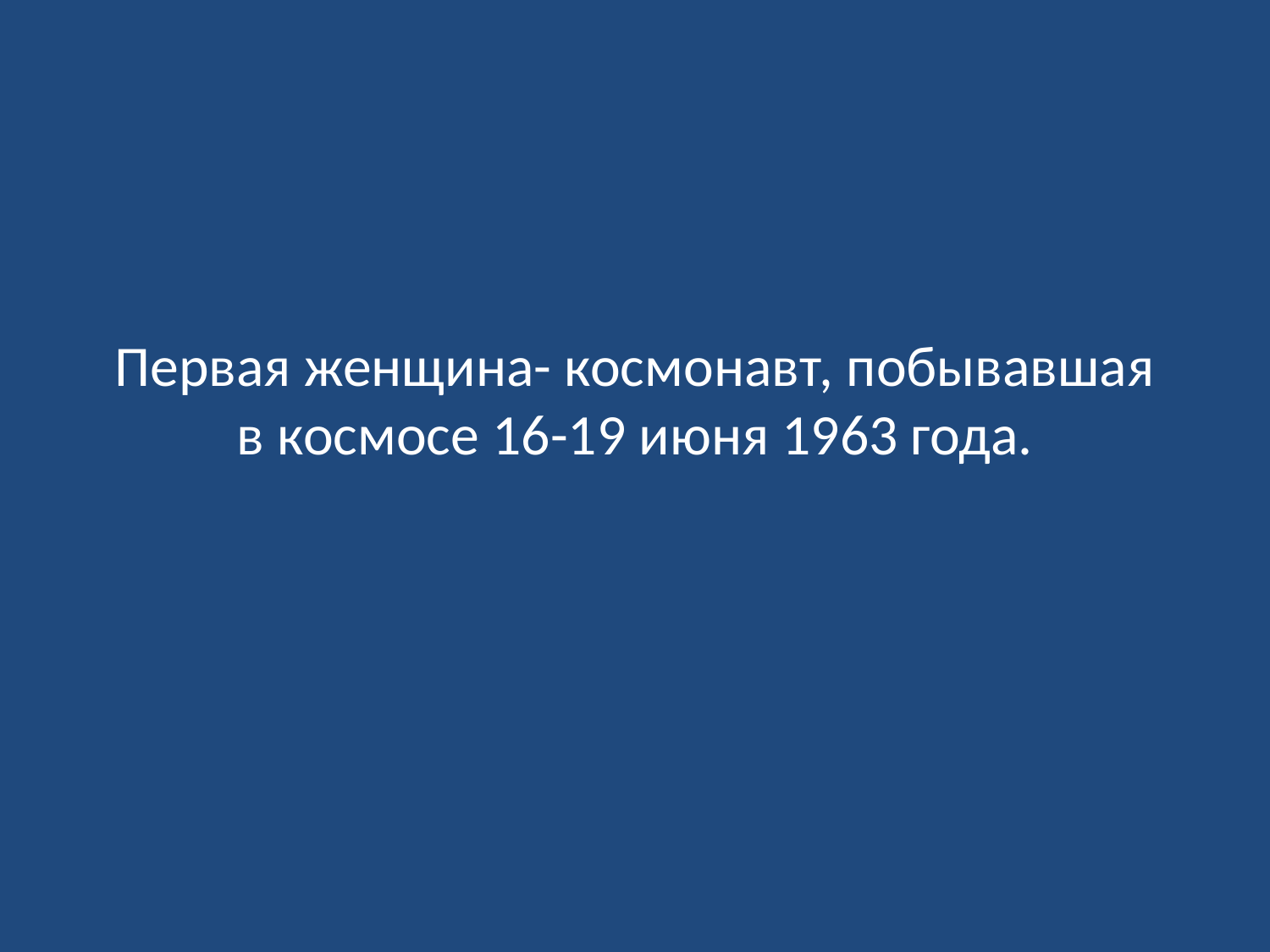

# Первая женщина- космонавт, побывавшая в космосе 16-19 июня 1963 года.